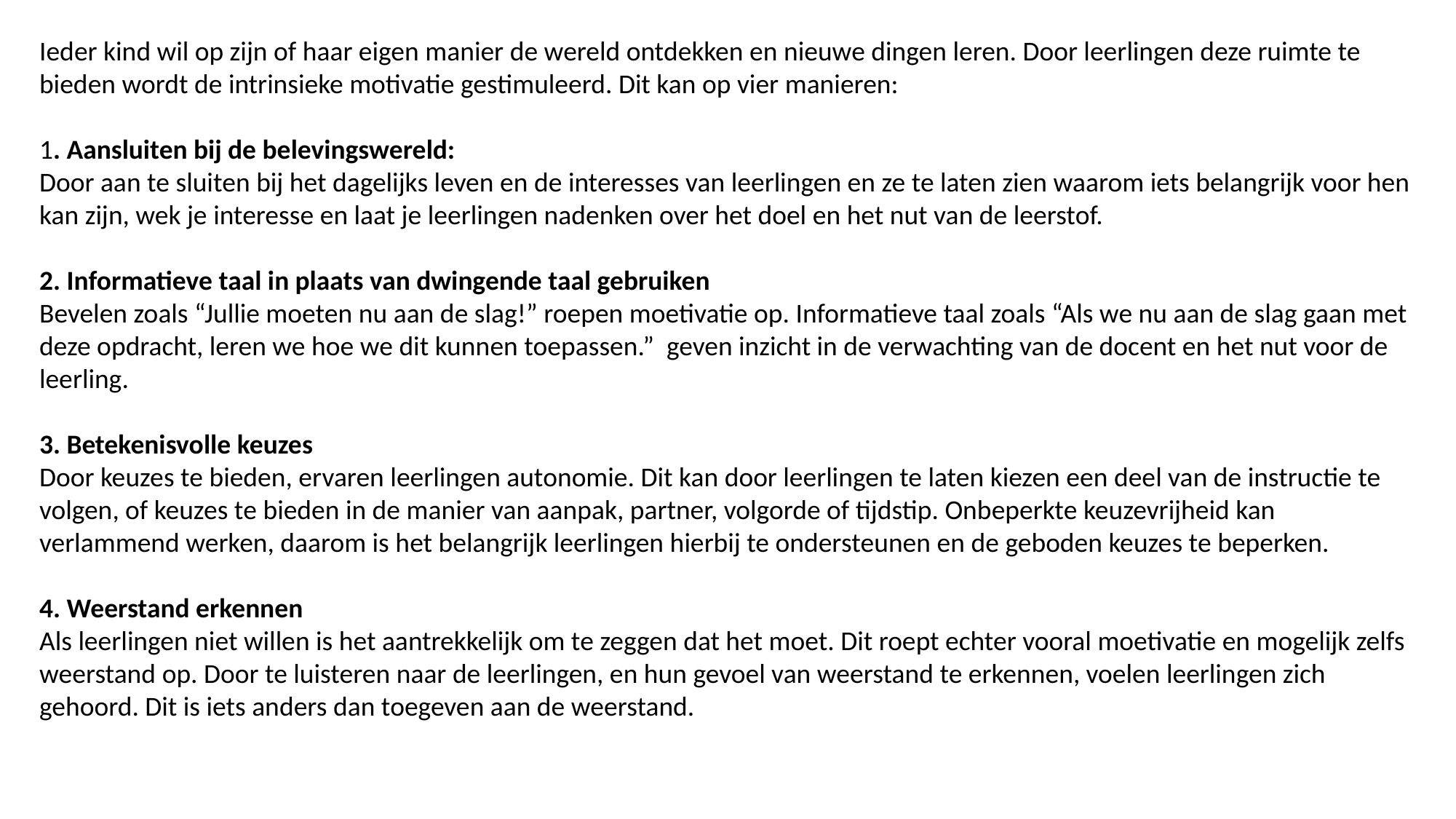

Ieder kind wil op zijn of haar eigen manier de wereld ontdekken en nieuwe dingen leren. Door leerlingen deze ruimte te bieden wordt de intrinsieke motivatie gestimuleerd. Dit kan op vier manieren:

1. Aansluiten bij de belevingswereld:
Door aan te sluiten bij het dagelijks leven en de interesses van leerlingen en ze te laten zien waarom iets belangrijk voor hen kan zijn, wek je interesse en laat je leerlingen nadenken over het doel en het nut van de leerstof.

2. Informatieve taal in plaats van dwingende taal gebruiken
Bevelen zoals “Jullie moeten nu aan de slag!” roepen moetivatie op. Informatieve taal zoals “Als we nu aan de slag gaan met deze opdracht, leren we hoe we dit kunnen toepassen.”  geven inzicht in de verwachting van de docent en het nut voor de leerling.

3. Betekenisvolle keuzes
Door keuzes te bieden, ervaren leerlingen autonomie. Dit kan door leerlingen te laten kiezen een deel van de instructie te volgen, of keuzes te bieden in de manier van aanpak, partner, volgorde of tijdstip. Onbeperkte keuzevrijheid kan verlammend werken, daarom is het belangrijk leerlingen hierbij te ondersteunen en de geboden keuzes te beperken.

4. Weerstand erkennen
Als leerlingen niet willen is het aantrekkelijk om te zeggen dat het moet. Dit roept echter vooral moetivatie en mogelijk zelfs weerstand op. Door te luisteren naar de leerlingen, en hun gevoel van weerstand te erkennen, voelen leerlingen zich gehoord. Dit is iets anders dan toegeven aan de weerstand.